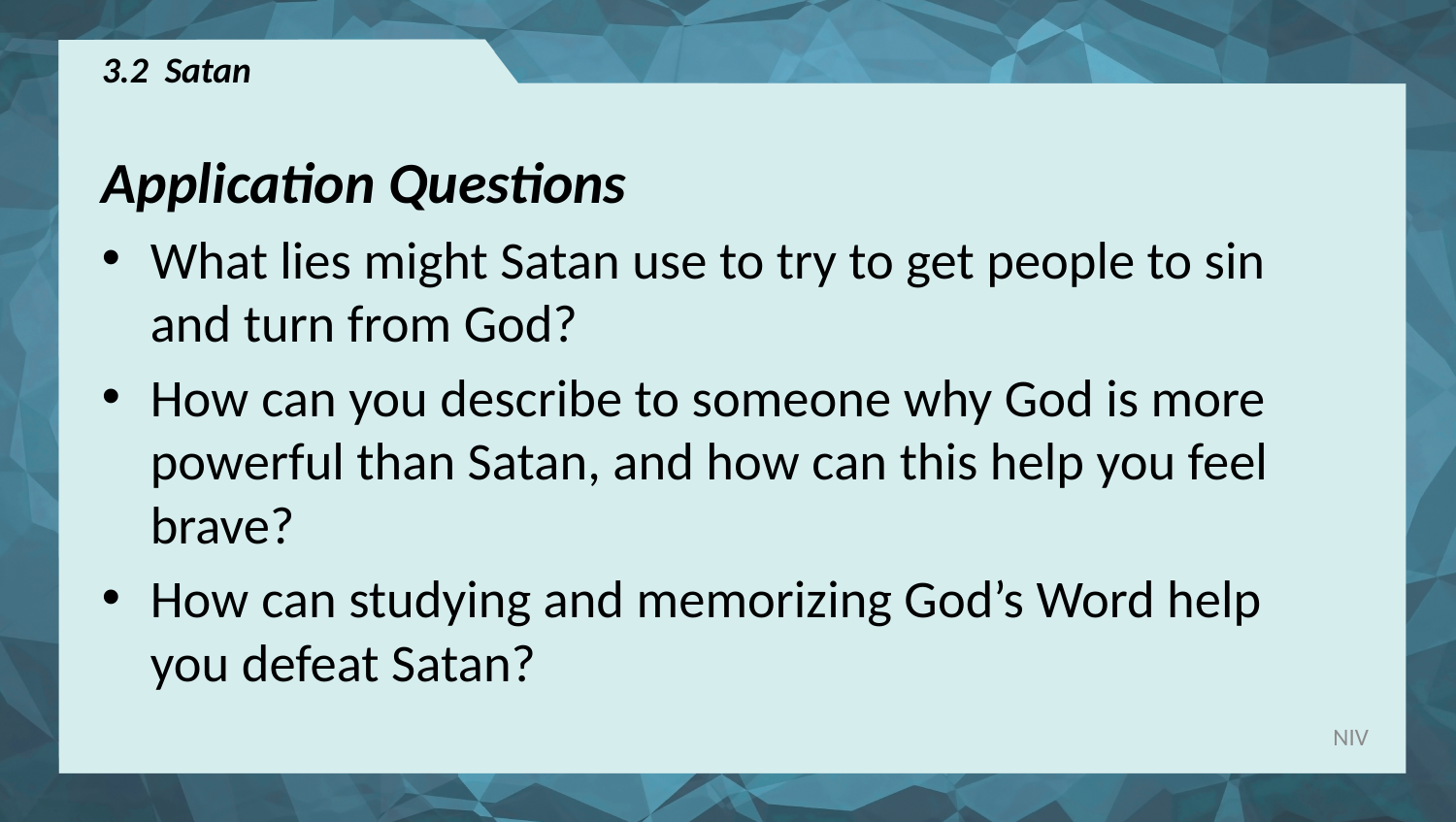

# 3.2  Satan
Application Questions
What lies might Satan use to try to get people to sin and turn from God?
How can you describe to someone why God is more powerful than Satan, and how can this help you feel brave?
How can studying and memorizing God’s Word help you defeat Satan?
NIV